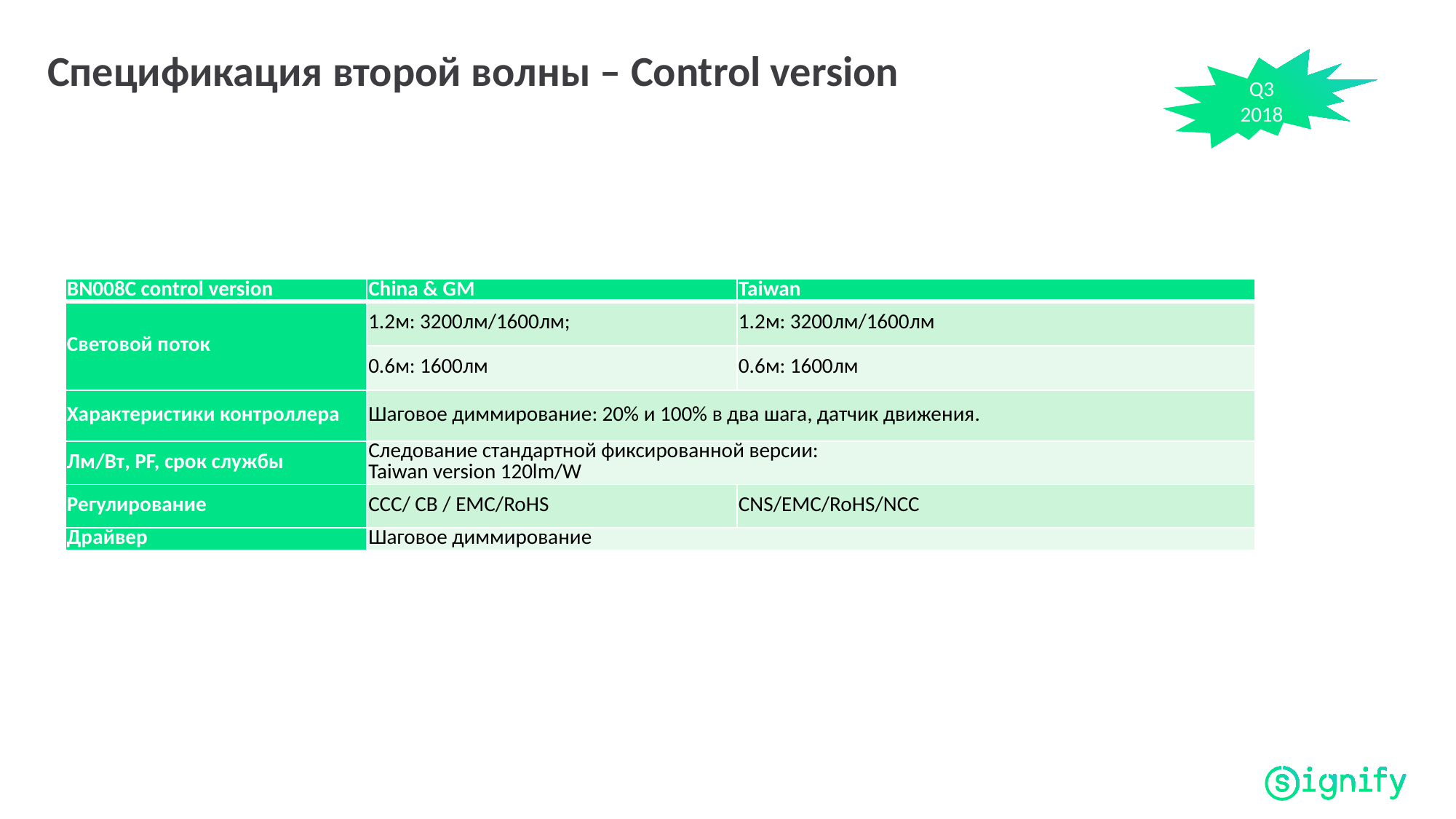

Спецификация второй волны – Control version
Q3 2018
| BN008C control version | China & GM | Taiwan |
| --- | --- | --- |
| Световой поток | 1.2м: 3200лм/1600лм; | 1.2м: 3200лм/1600лм |
|  | 0.6м: 1600лм | 0.6м: 1600лм |
| Характеристики контроллера | Шаговое диммирование: 20% и 100% в два шага, датчик движения. |  |
| Лм/Вт, PF, срок службы | Следование стандартной фиксированной версии: Taiwan version 120lm/W |  |
| Регулирование | CCC/ CB / EMC/RoHS | CNS/EMC/RoHS/NCC |
| Драйвер | Шаговое диммирование |  |